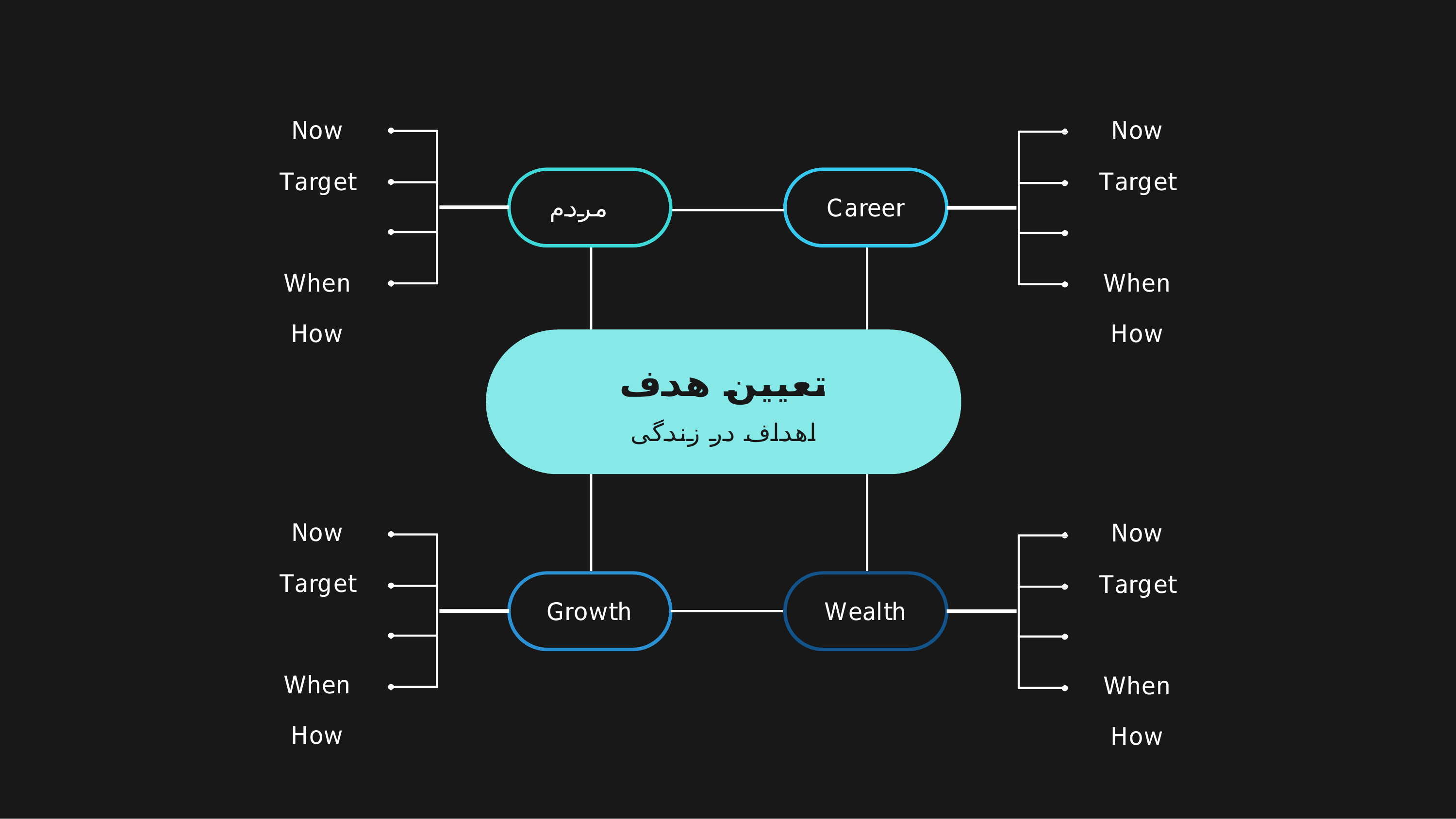

# Now
Target  When  How
Now
Target  When  How

مردم
Career

تعیین هدف
اهداف در زندگی
Now
Target  When  How
Now
Target  When  How

Growth
Wealth